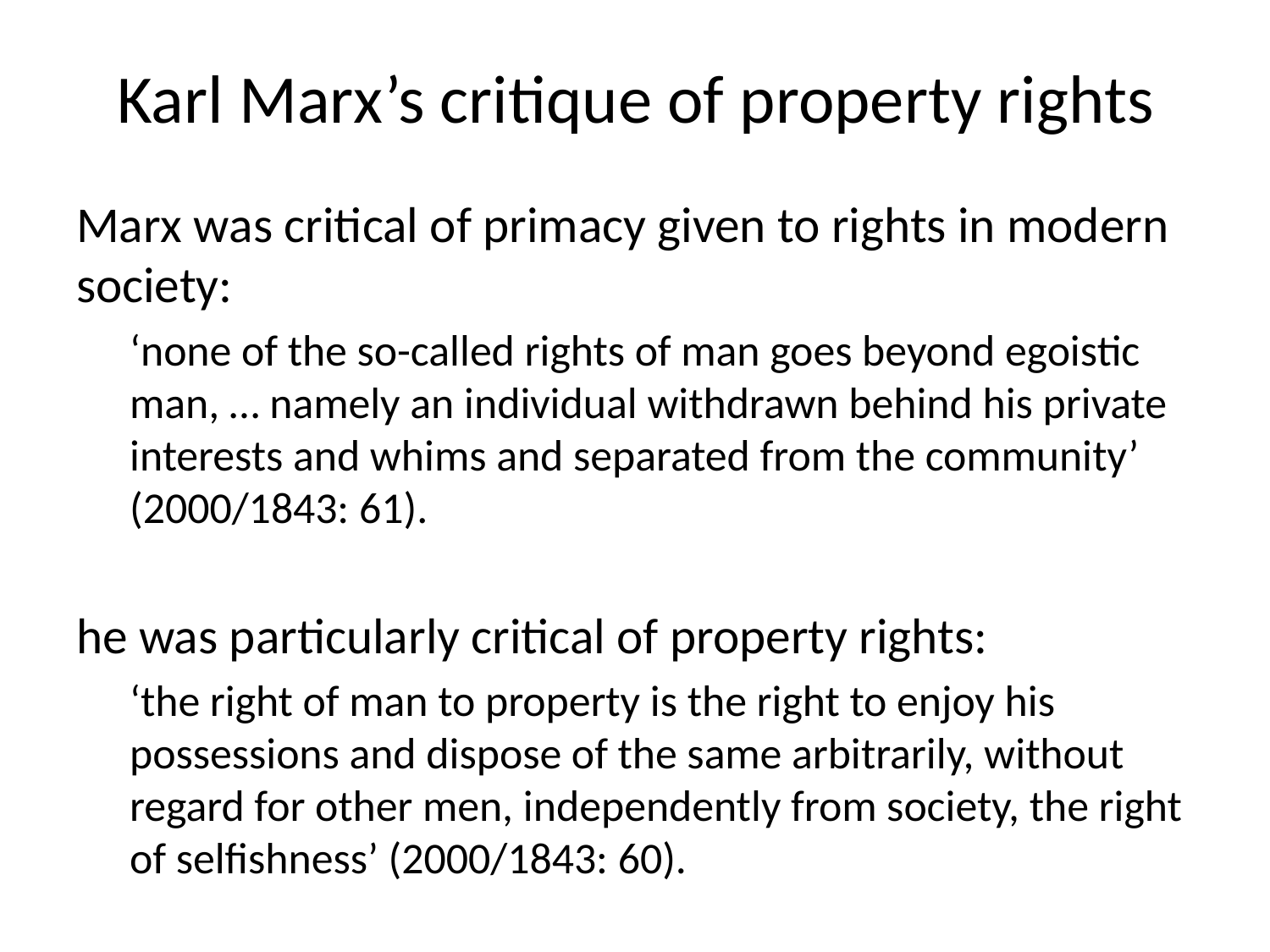

# Karl Marx’s critique of property rights
Marx was critical of primacy given to rights in modern society:
‘none of the so-called rights of man goes beyond egoistic man, … namely an individual withdrawn behind his private interests and whims and separated from the community’ (2000/1843: 61).

he was particularly critical of property rights:
‘the right of man to property is the right to enjoy his possessions and dispose of the same arbitrarily, without regard for other men, independently from society, the right of selfishness’ (2000/1843: 60).